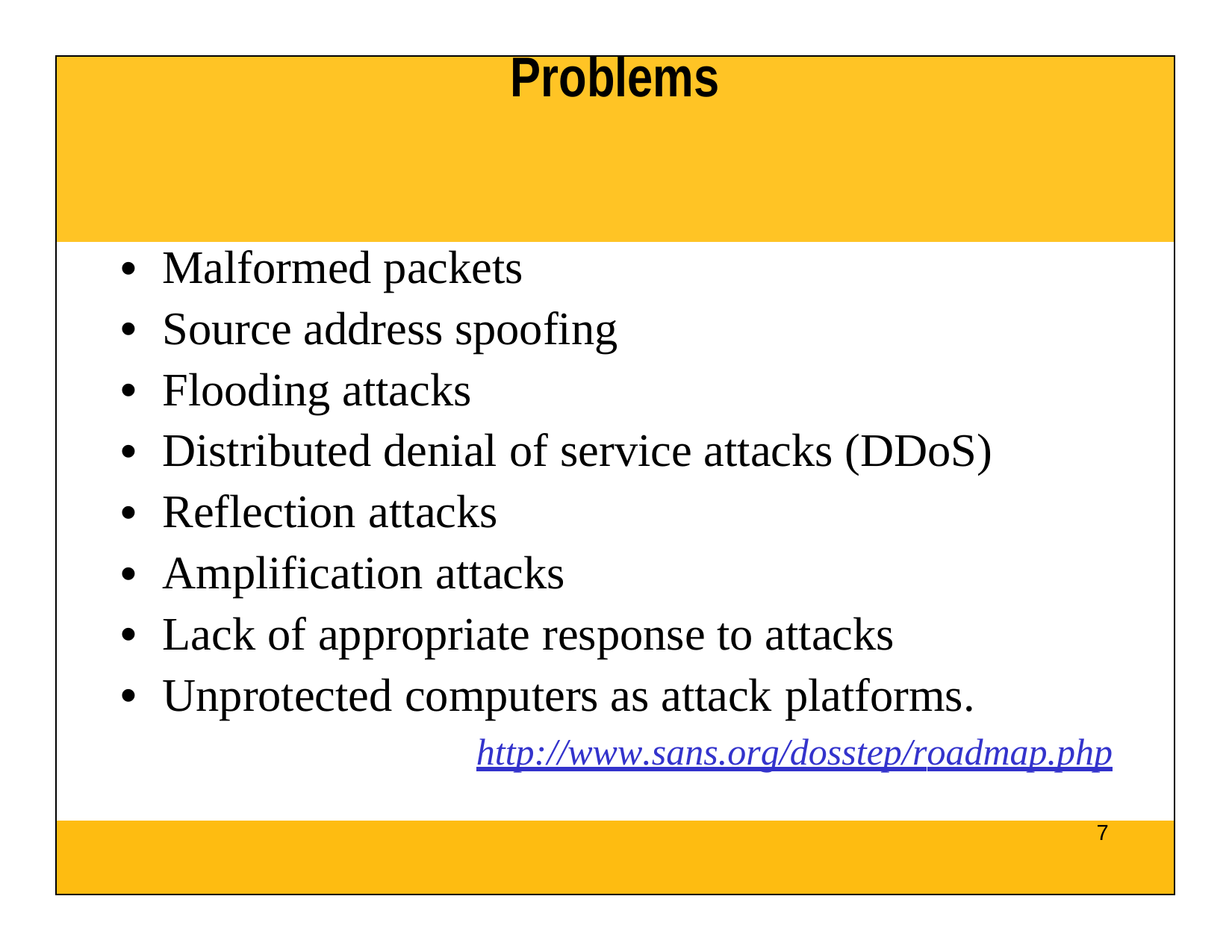

| Problems |
| --- |
| Malformed packets Source address spoofing Flooding attacks Distributed denial of service attacks (DDoS) Reflection attacks Amplification attacks Lack of appropriate response to attacks Unprotected computers as attack platforms. http://www.sans.org/dosstep/roadmap.php |
| 7 |